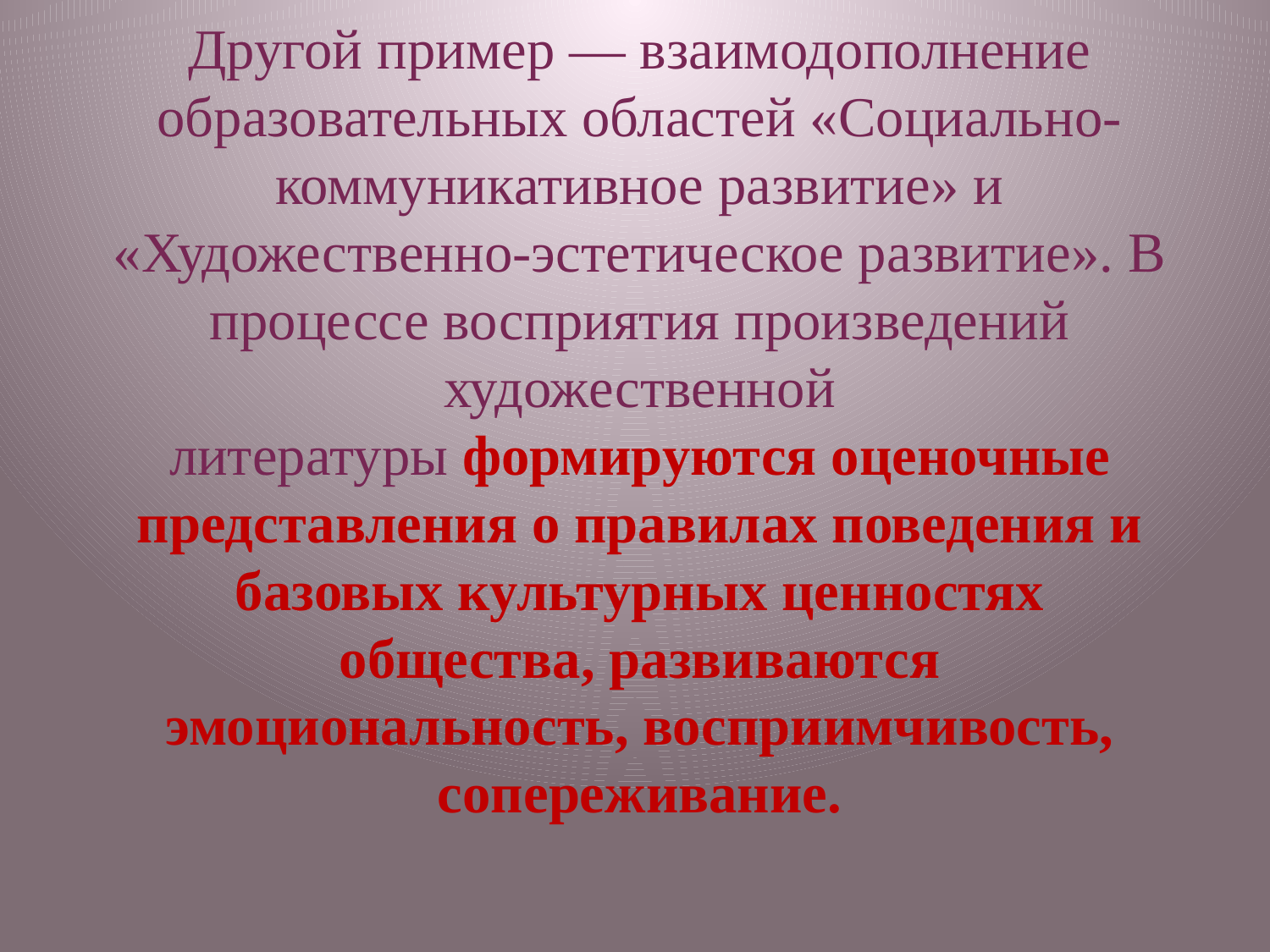

Другой пример — взаимодополнение образовательных областей «Социально-коммуникативное развитие» и «Художественно-эстетическое развитие». В процессе восприятия произведений художественной литературы формируются оценочные представления о правилах поведения и базовых культурных ценностях общества, развиваются эмоциональность, восприимчивость, сопереживание.